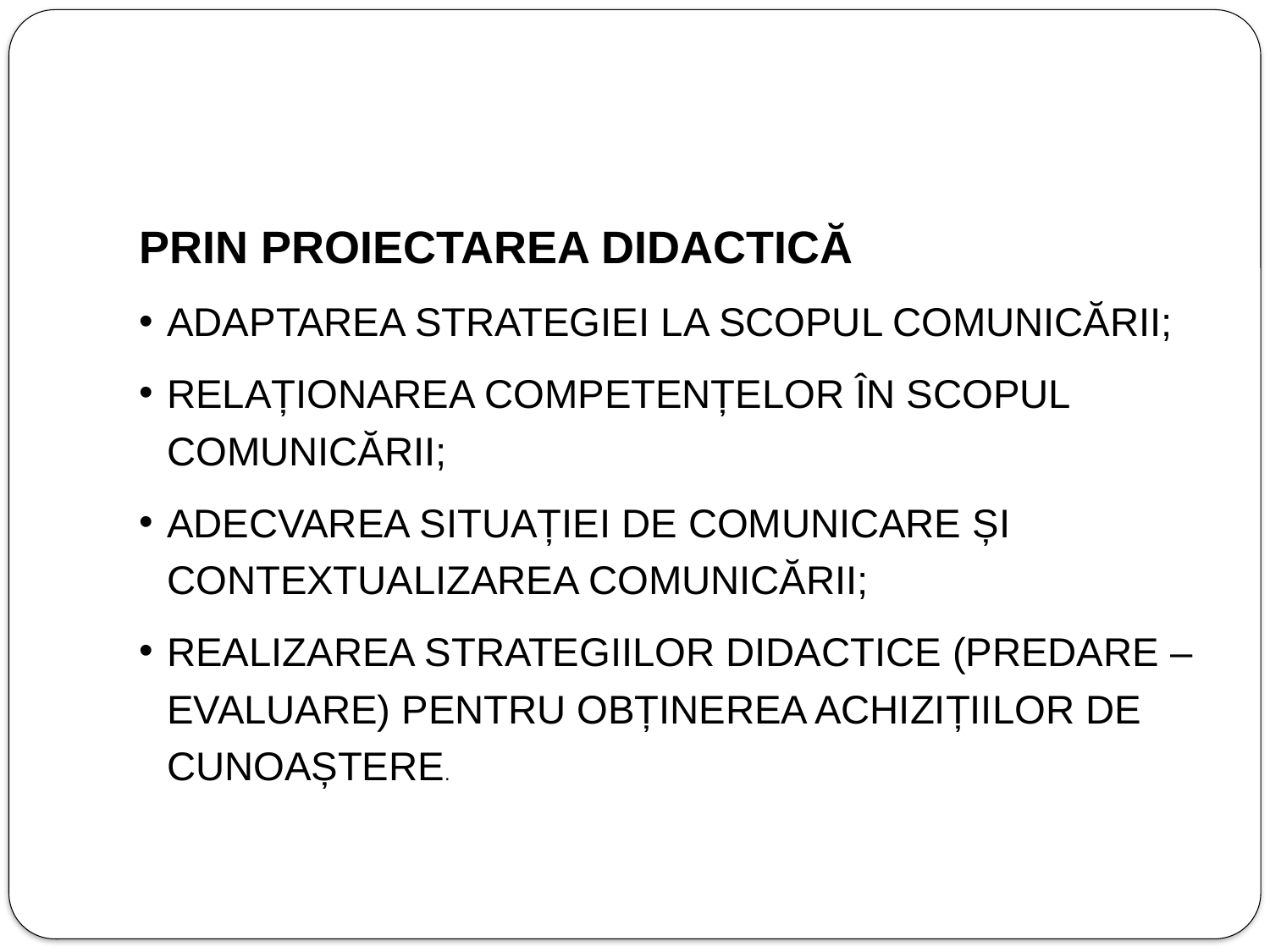

#
Prin Proiectarea didactică
Adaptarea strategiei la scopul comunicării;
Relaționarea competențelor în scopul comunicării;
Adecvarea situației de comunicare și contextualizarea comunicării;
Realizarea strategiilor didactice (predare – evaluare) pentru obținerea achizițiilor de cunoaștere.